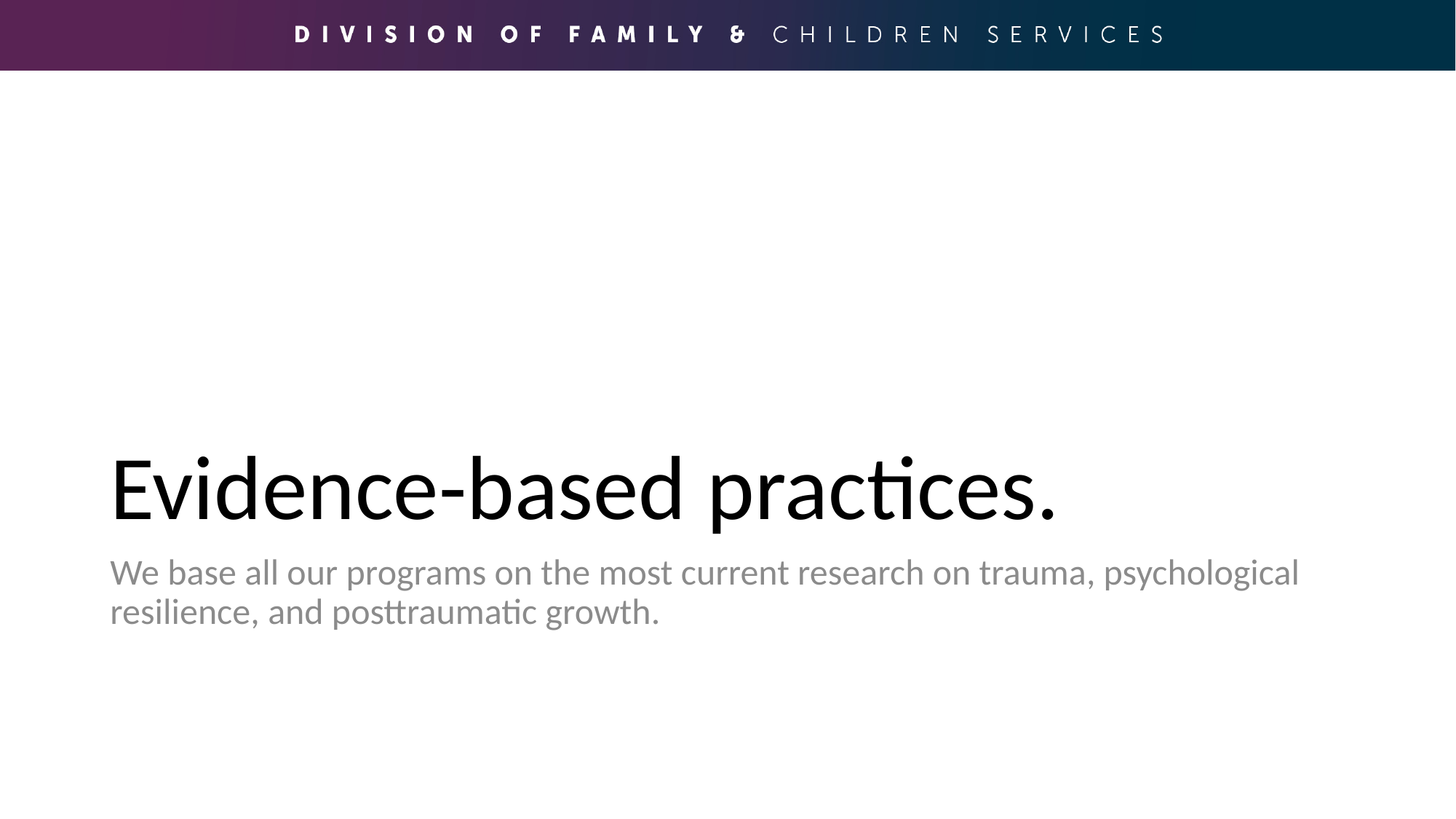

# Evidence-based practices.
We base all our programs on the most current research on trauma, psychological resilience, and posttraumatic growth.